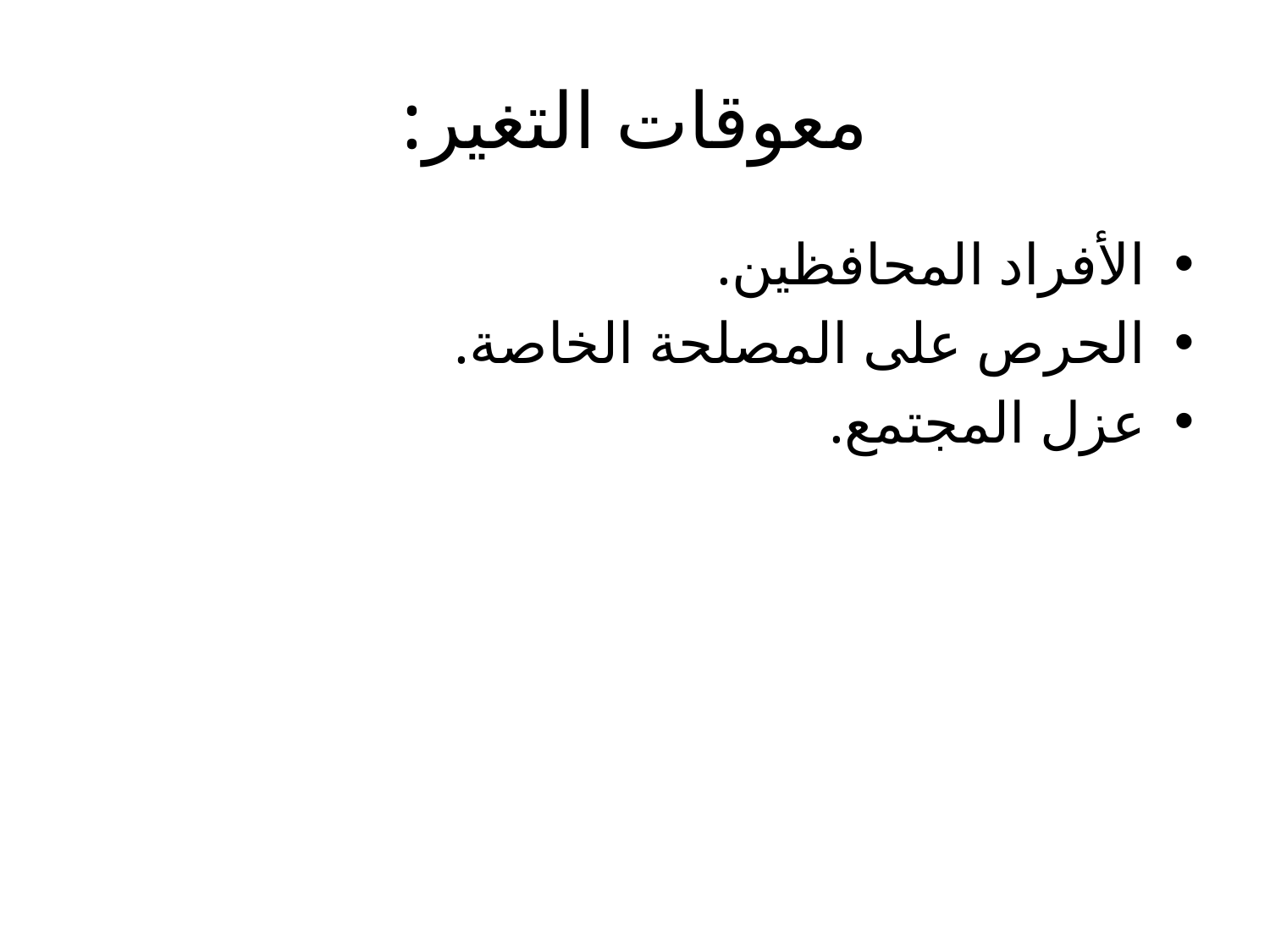

# معوقات التغير:
الأفراد المحافظين.
الحرص على المصلحة الخاصة.
عزل المجتمع.